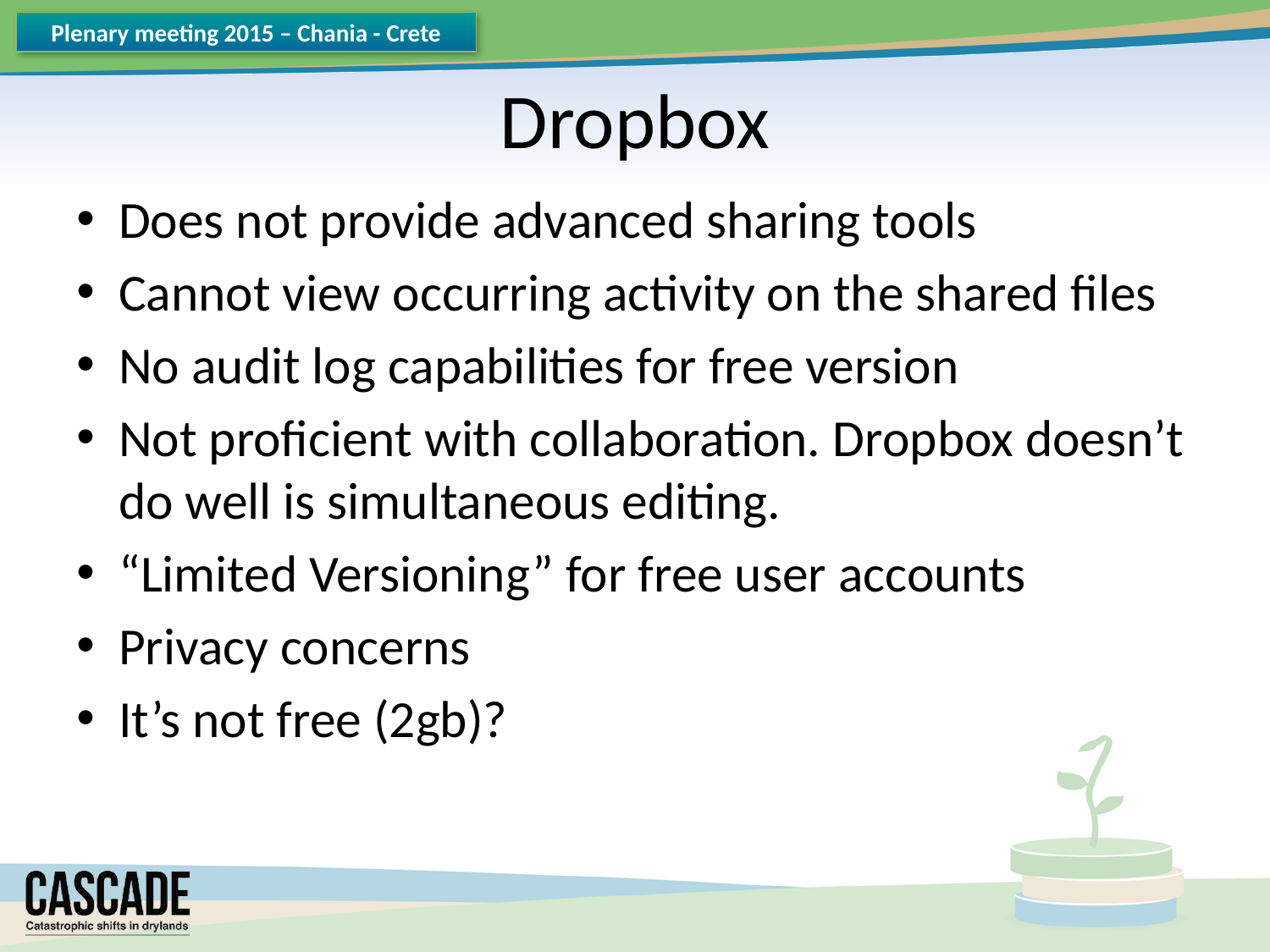

# Dropbox
Does not provide advanced sharing tools
Cannot view occurring activity on the shared files
No audit log capabilities for free version
Not proficient with collaboration. Dropbox doesn’t do well is simultaneous editing.
“Limited Versioning” for free user accounts
Privacy concerns
It’s not free (2gb)?